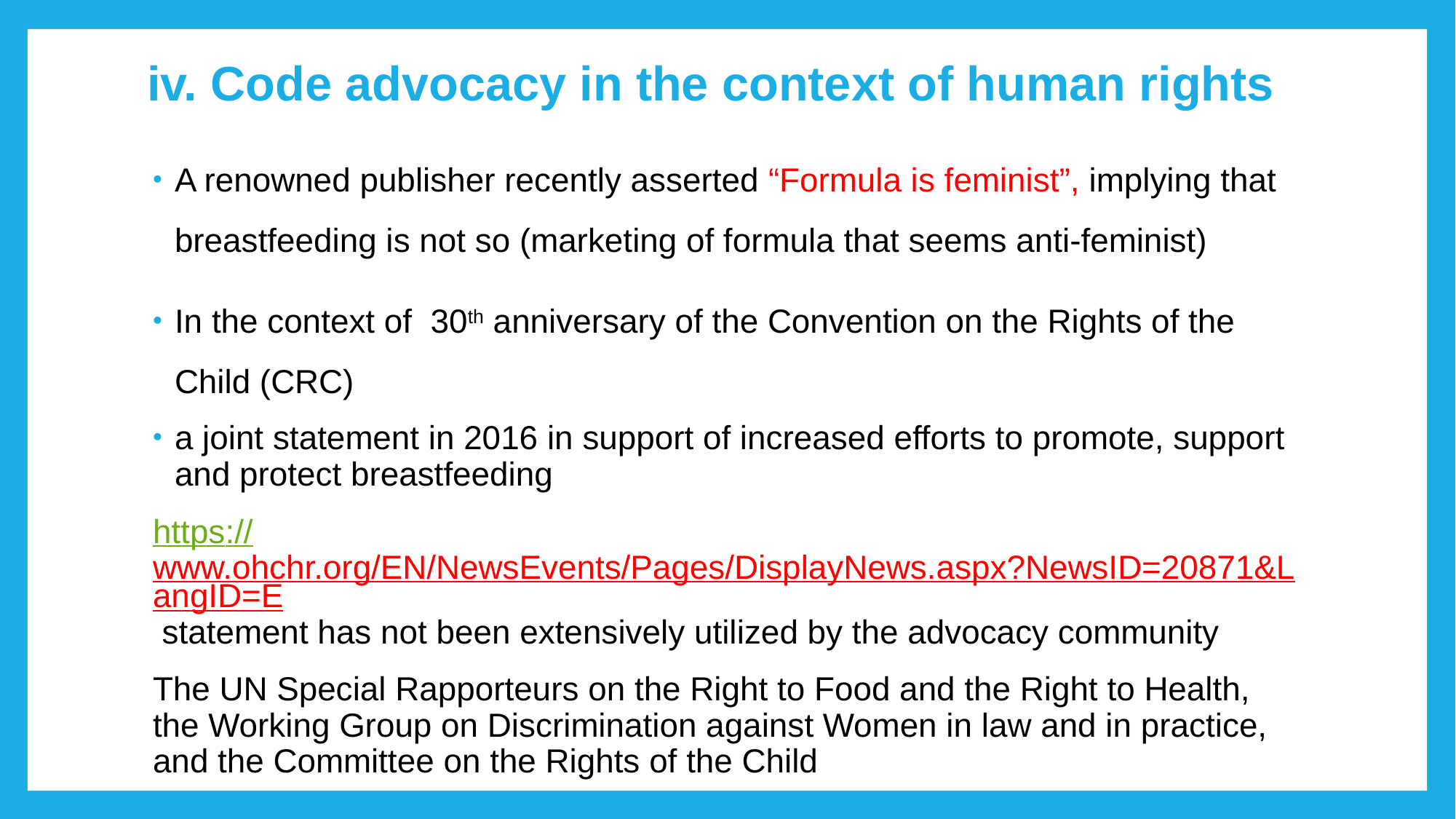

# iv. Code advocacy in the context of human rights
A renowned publisher recently asserted “Formula is feminist”, implying that breastfeeding is not so (marketing of formula that seems anti-feminist)
In the context of  30th anniversary of the Convention on the Rights of the Child (CRC)
a joint statement in 2016 in support of increased efforts to promote, support and protect breastfeeding
https://www.ohchr.org/EN/NewsEvents/Pages/DisplayNews.aspx?NewsID=20871&LangID=E statement has not been extensively utilized by the advocacy community
The UN Special Rapporteurs on the Right to Food and the Right to Health, the Working Group on Discrimination against Women in law and in practice, and the Committee on the Rights of the Child